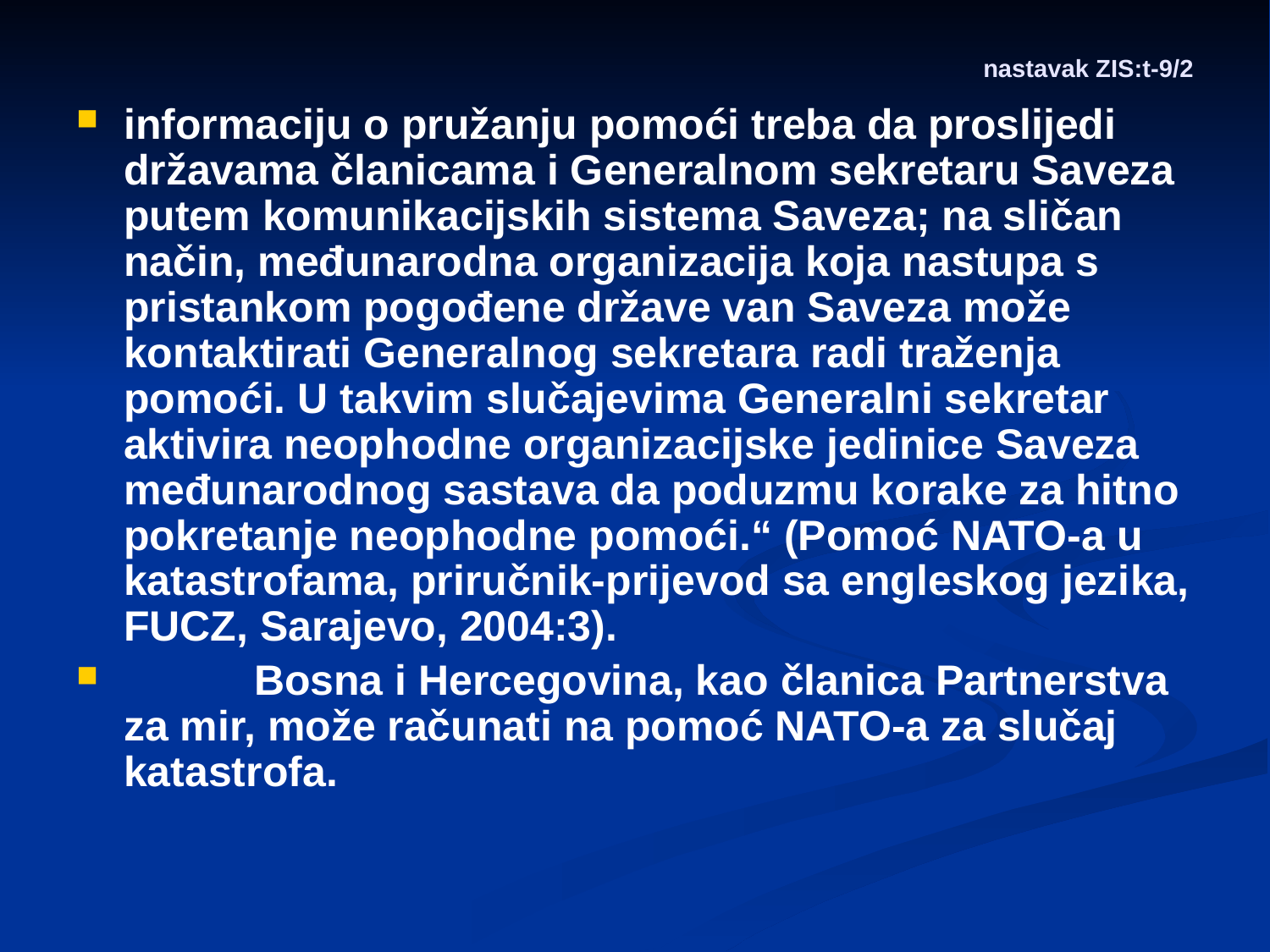

# nastavak ZIS:t-9/2
informaciju o pružanju pomoći treba da proslijedi državama članicama i Generalnom sekretaru Saveza putem komunikacijskih sistema Saveza; na sličan način, međunarodna organizacija koja nastupa s pristankom pogođene države van Saveza može kontaktirati Generalnog sekretara radi traženja pomoći. U takvim slučajevima Generalni sekretar aktivira neophodne organizacijske jedinice Saveza međunarodnog sastava da poduzmu korake za hitno pokretanje neophodne pomoći.“ (Pomoć NATO-a u katastrofama, priručnik-prijevod sa engleskog jezika, FUCZ, Sarajevo, 2004:3).
           Bosna i Hercegovina, kao članica Partnerstva za mir, može računati na pomoć NATO-a za slučaj katastrofa.